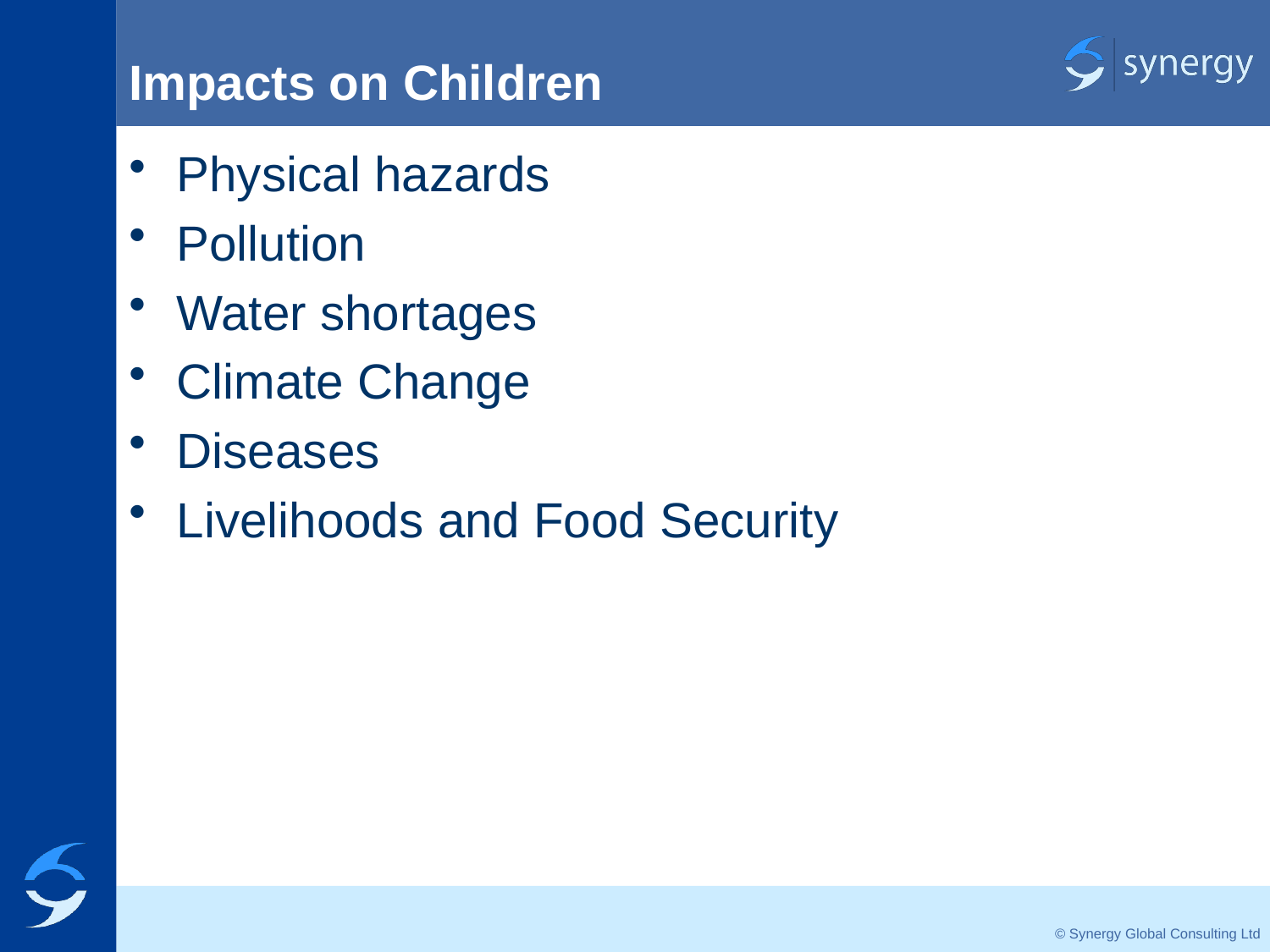

# Impacts on Children
Physical hazards
Pollution
Water shortages
Climate Change
Diseases
Livelihoods and Food Security